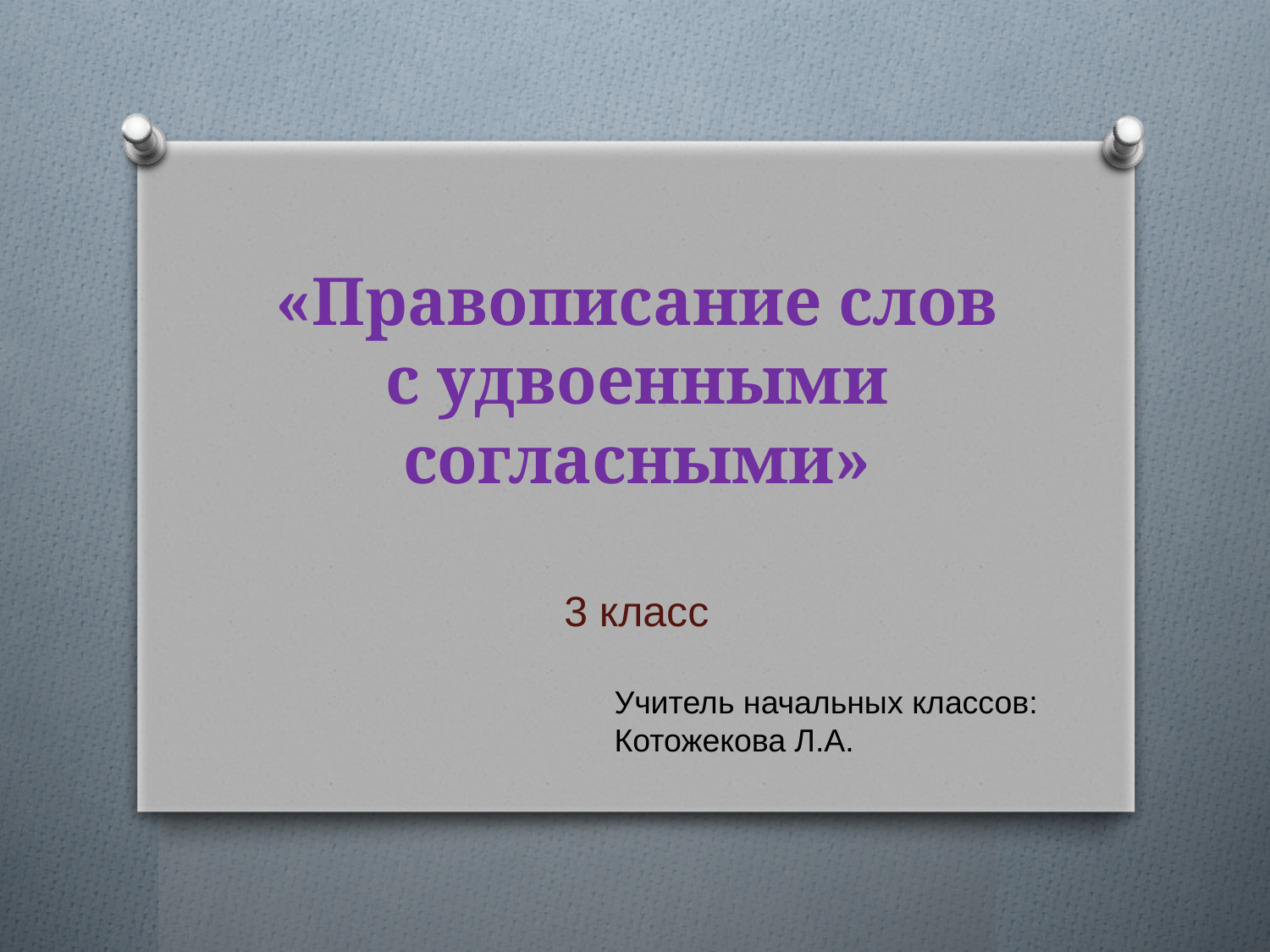

# «Правописание слов с удвоенными согласными»

3 класс
Учитель начальных классов:
Котожекова Л.А.